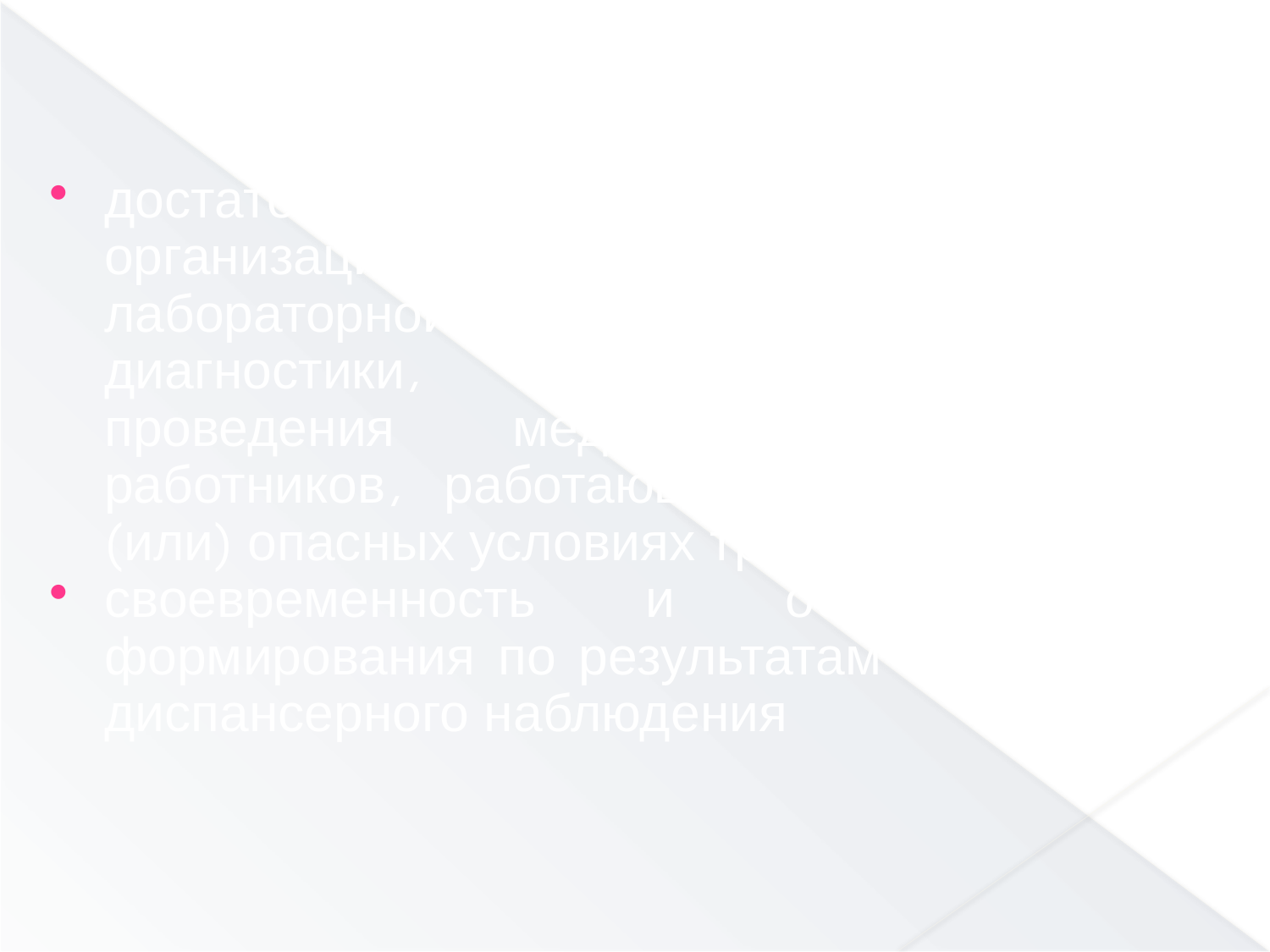

достаточность оснащения медицинской организации средствами и методами лабораторной и функциональной диагностики, предусмотренными для проведения медицинских осмотров работников, работающих во вредных и (или) опасных условиях труда;
своевременность и обоснованность формирования по результатам ПМО групп диспансерного наблюдения